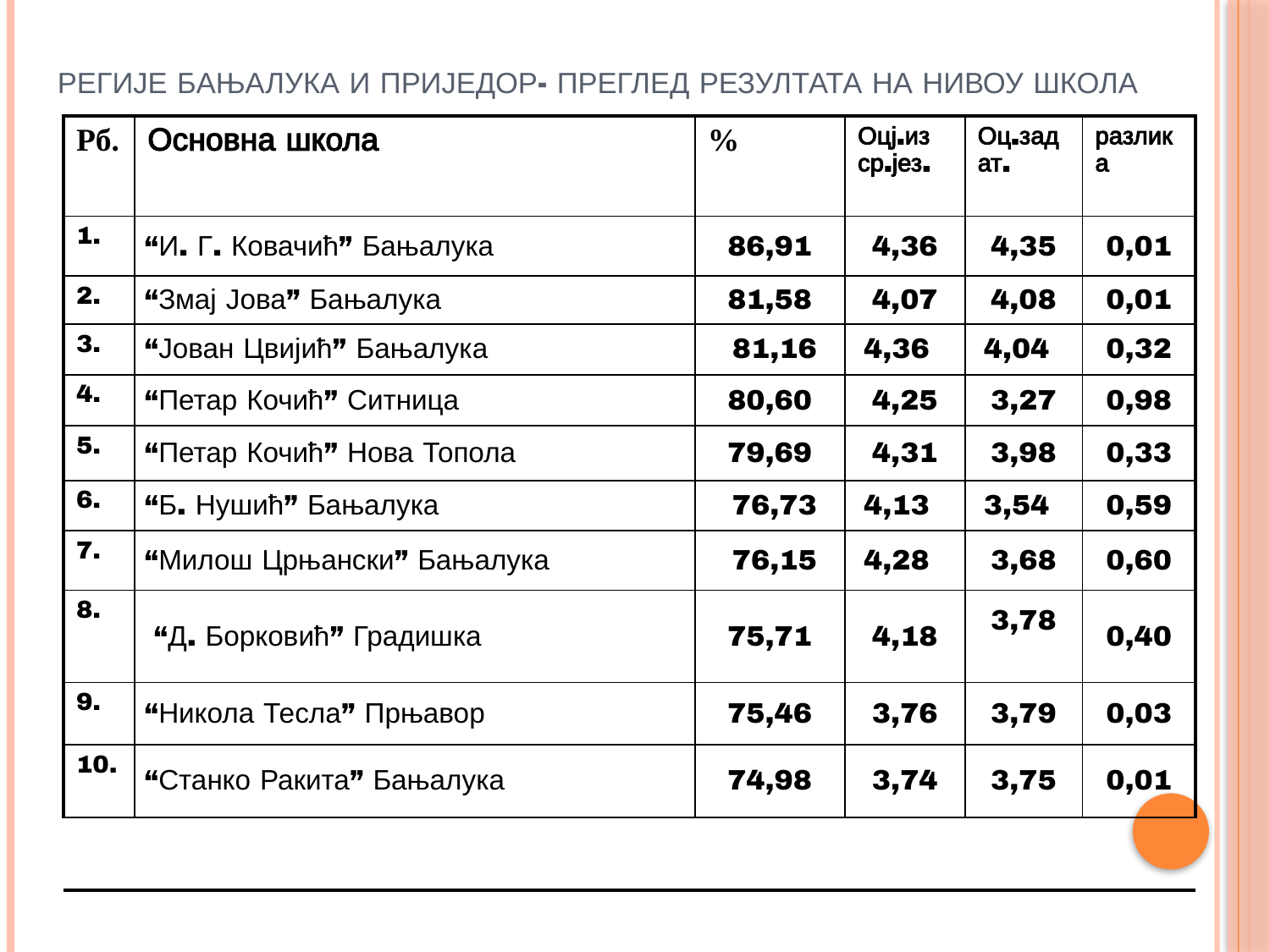

Регије Бањалука и Приједор- преглед резултата на нивоу школа
| Рб. | Основна школа | % | Оцј.из ср.јез. | Оц.задат. | разлика |
| --- | --- | --- | --- | --- | --- |
| 1. | “И. Г. Ковачић” Бањалука | 86,91 | 4,36 | 4,35 | 0,01 |
| 2. | “Змај Јова” Бањалука | 81,58 | 4,07 | 4,08 | 0,01 |
| 3. | “Јован Цвијић” Бањалука | 81,16 | 4,36 | 4,04 | 0,32 |
| 4. | “Петар Кочић” Ситница | 80,60 | 4,25 | 3,27 | 0,98 |
| 5. | “Петар Кочић” Нова Топола | 79,69 | 4,31 | 3,98 | 0,33 |
| 6. | “Б. Нушић” Бањалука | 76,73 | 4,13 | 3,54 | 0,59 |
| 7. | “Милош Црњански” Бањалука | 76,15 | 4,28 | 3,68 | 0,60 |
| 8. | “Д. Борковић” Градишка | 75,71 | 4,18 | 3,78 | 0,40 |
| 9. | “Никола Тесла” Прњавор | 75,46 | 3,76 | 3,79 | 0,03 |
| 10. | “Станко Ракита” Бањалука | 74,98 | 3,74 | 3,75 | 0,01 |
|  |  |  |  |  |  |